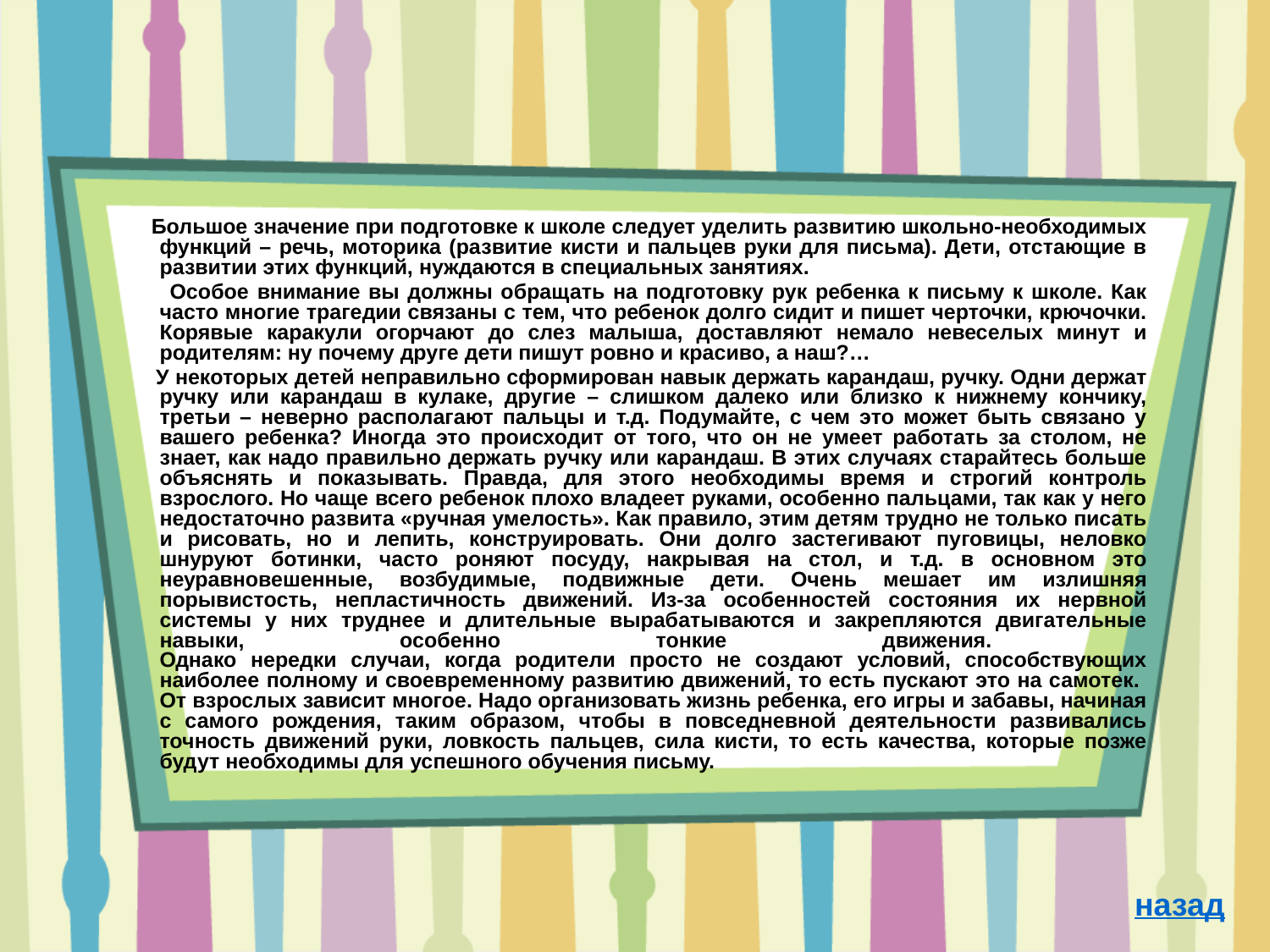

Большое значение при подготовке к школе следует уделить развитию школьно-необходимых функций – речь, моторика (развитие кисти и пальцев руки для письма). Дети, отстающие в развитии этих функций, нуждаются в специальных занятиях.
       Особое внимание вы должны обращать на подготовку рук ребенка к письму к школе. Как часто многие трагедии связаны с тем, что ребенок долго сидит и пишет черточки, крючочки. Корявые каракули огорчают до слез малыша, доставляют немало невеселых минут и родителям: ну почему друге дети пишут ровно и красиво, а наш?…
       У некоторых детей неправильно сформирован навык держать карандаш, ручку. Одни держат ручку или карандаш в кулаке, другие – слишком далеко или близко к нижнему кончику, третьи – неверно располагают пальцы и т.д. Подумайте, с чем это может быть связано у вашего ребенка? Иногда это происходит от того, что он не умеет работать за столом, не знает, как надо правильно держать ручку или карандаш. В этих случаях старайтесь больше объяснять и показывать. Правда, для этого необходимы время и строгий контроль взрослого. Но чаще всего ребенок плохо владеет руками, особенно пальцами, так как у него недостаточно развита «ручная умелость». Как правило, этим детям трудно не только писать и рисовать, но и лепить, конструировать. Они долго застегивают пуговицы, неловко шнуруют ботинки, часто роняют посуду, накрывая на стол, и т.д. в основном это неуравновешенные, возбудимые, подвижные дети. Очень мешает им излишняя порывистость, непластичность движений. Из-за особенностей состояния их нервной системы у них труднее и длительные вырабатываются и закрепляются двигательные навыки, особенно тонкие движения.
Однако нередки случаи, когда родители просто не создают условий, способствующих наиболее полному и своевременному развитию движений, то есть пускают это на самотек.
От взрослых зависит многое. Надо организовать жизнь ребенка, его игры и забавы, начиная с самого рождения, таким образом, чтобы в повседневной деятельности развивались точность движений руки, ловкость пальцев, сила кисти, то есть качества, которые позже будут необходимы для успешного обучения письму.
назад